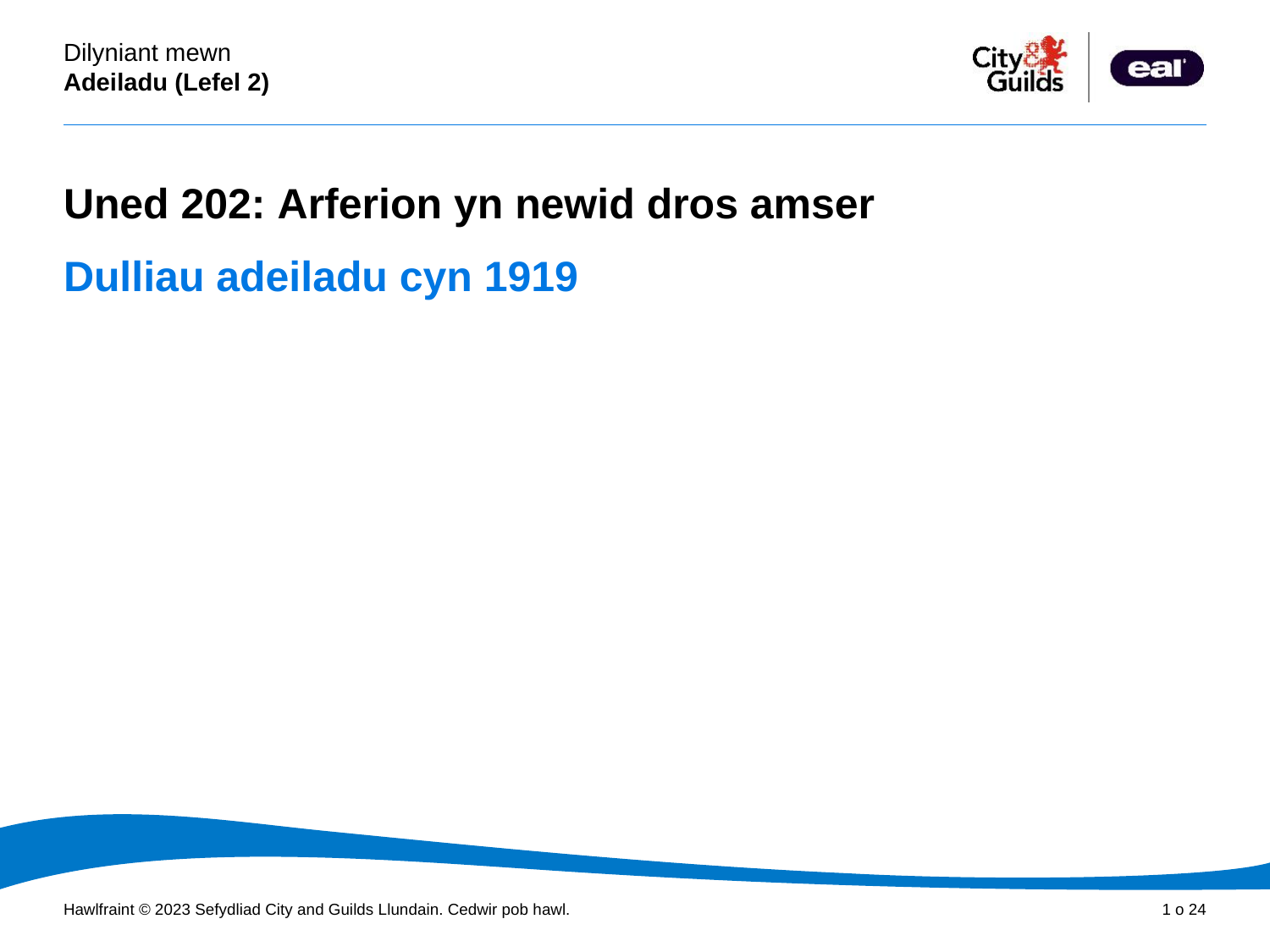

Uned 202: Arferion yn newid dros amser

Cyflwyniad PowerPoint
# Dulliau adeiladu cyn 1919